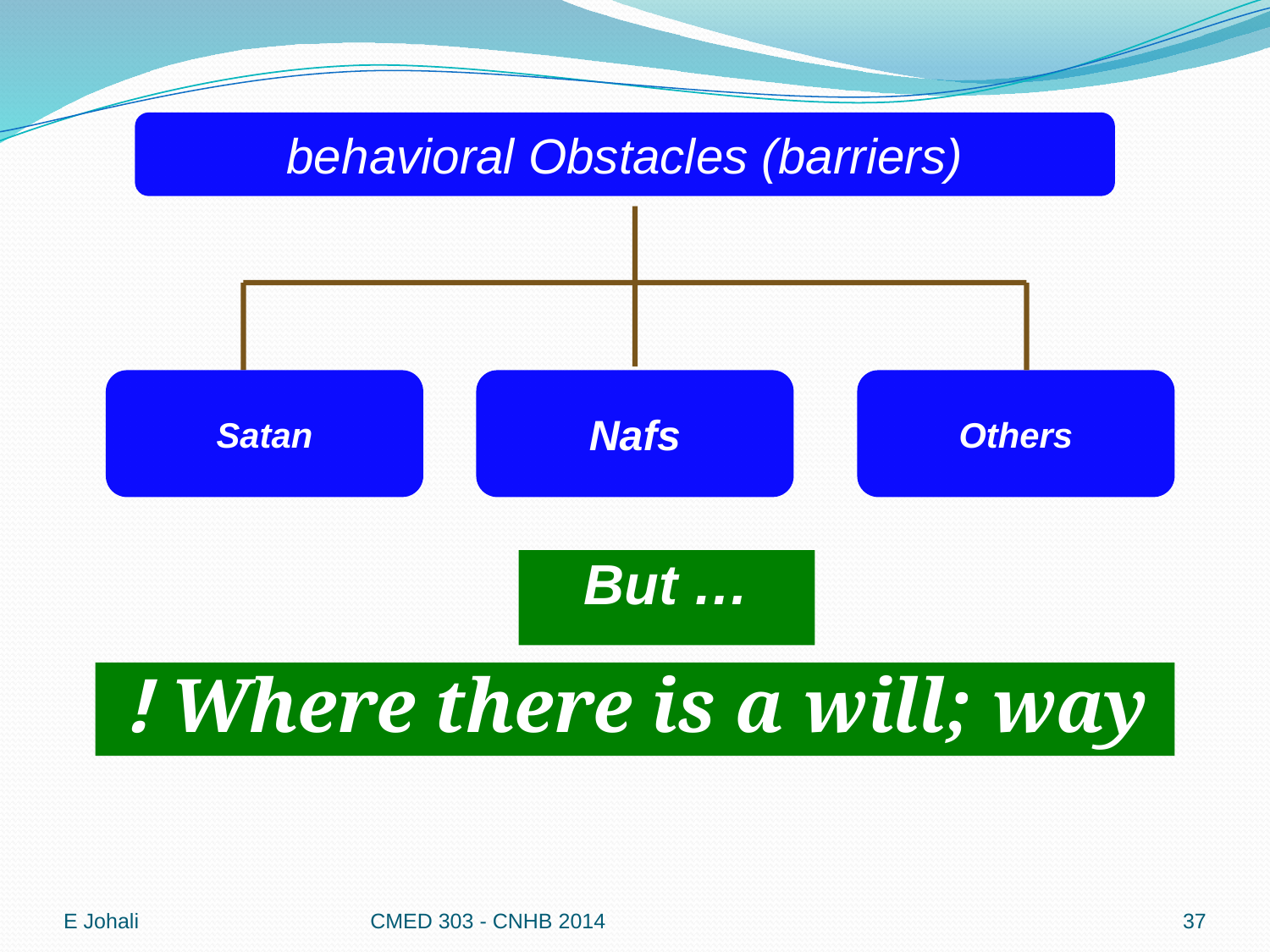

behavioral Obstacles (barriers)

Satan
Nafs
Others
But …
Where there is a will; way !
E Johali
CMED 303 - CNHB 2014
37